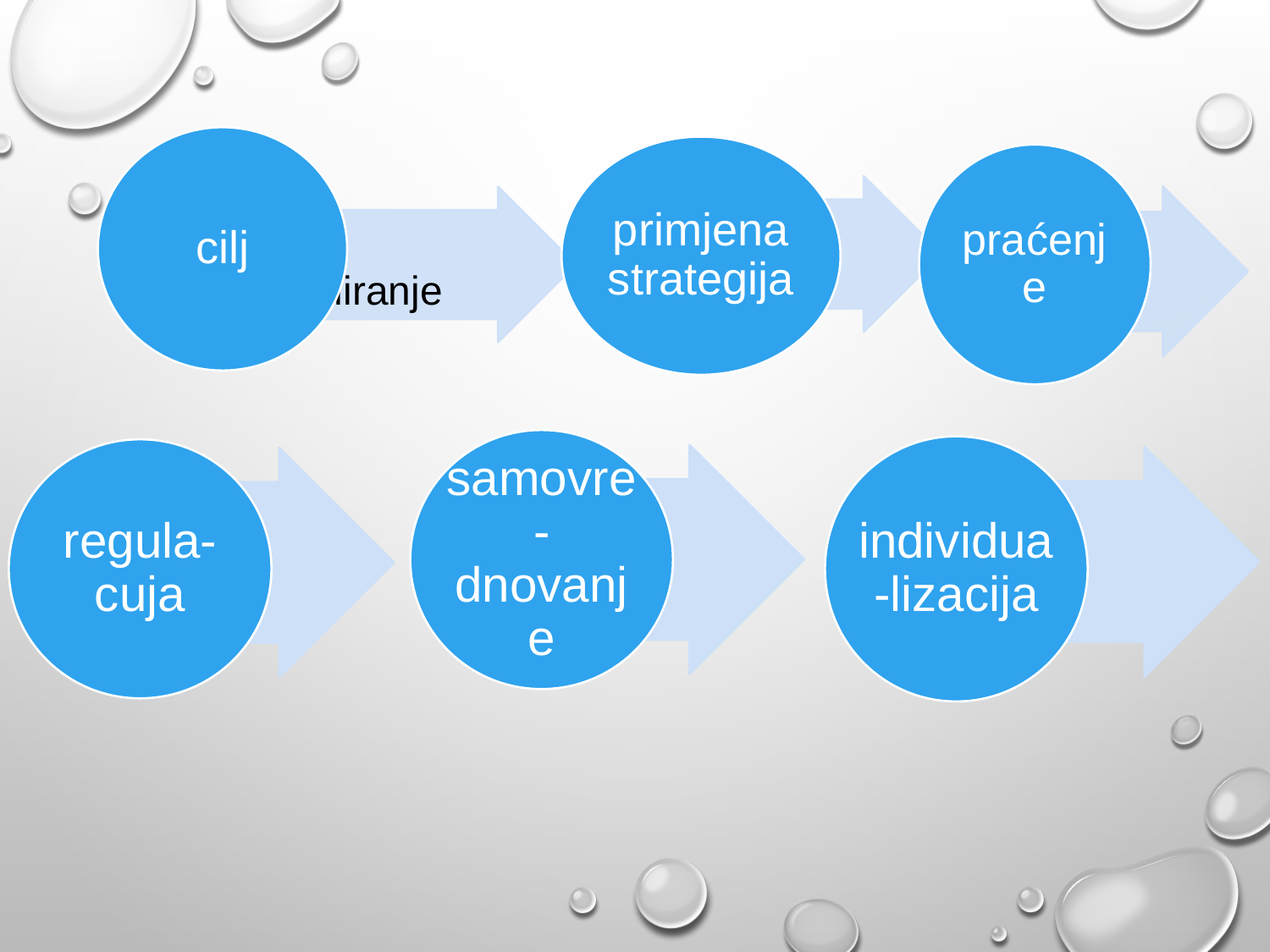

planiranje
cilj
primjena strategija

praćenje
samovre-dnovanje
individua-lizacija
regula-cuja